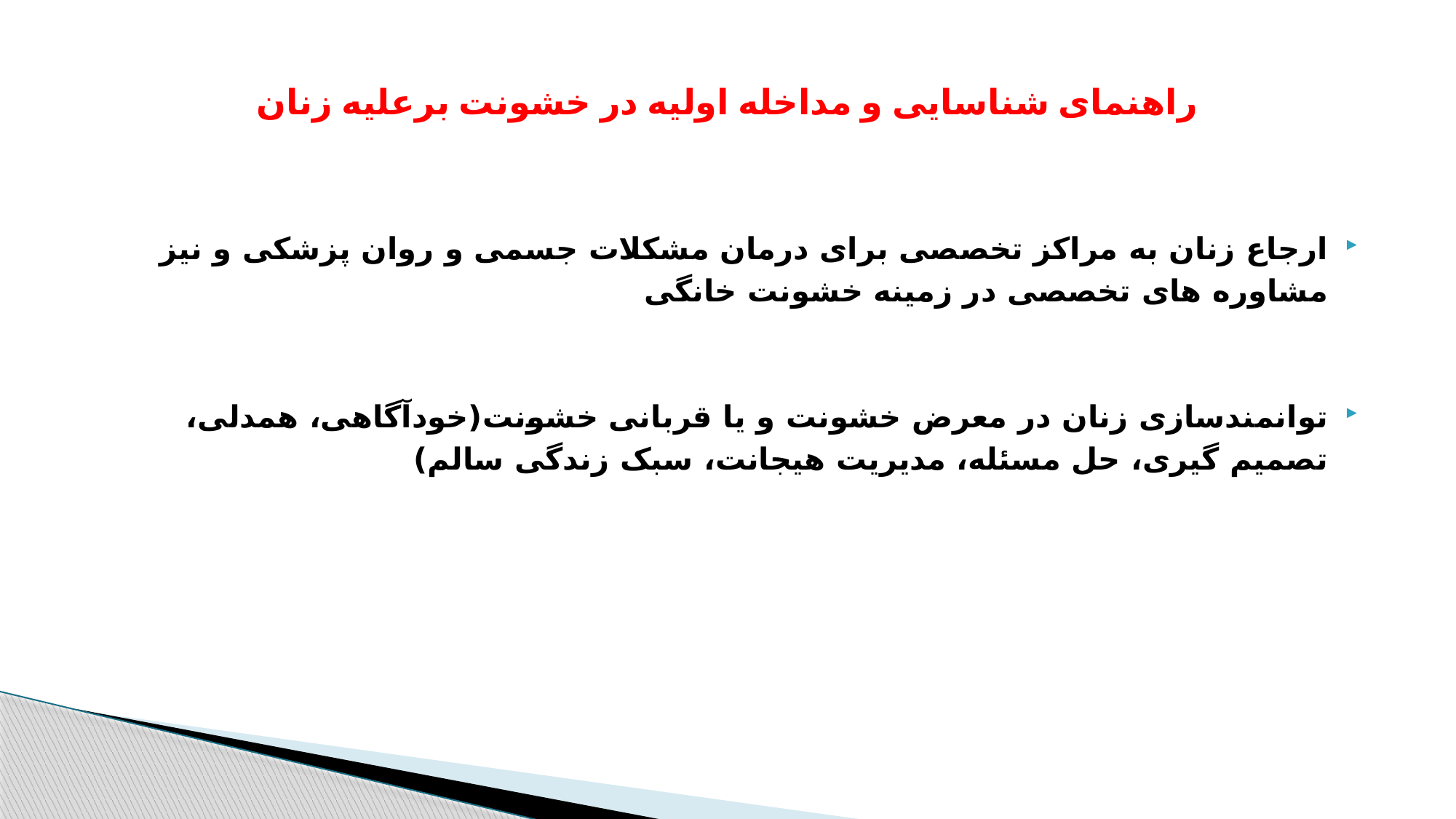

# راهنمای شناسایی و مداخله اولیه در خشونت برعلیه زنان
ارجاع زنان به مراکز تخصصی برای درمان مشکلات جسمی و روان پزشکی و نیز مشاوره های تخصصی در زمینه خشونت خانگی

توانمندسازی زنان در معرض خشونت و یا قربانی خشونت(خودآگاهی، همدلی، تصمیم گیری، حل مسئله، مدیریت هیجانت، سبک زندگی سالم)